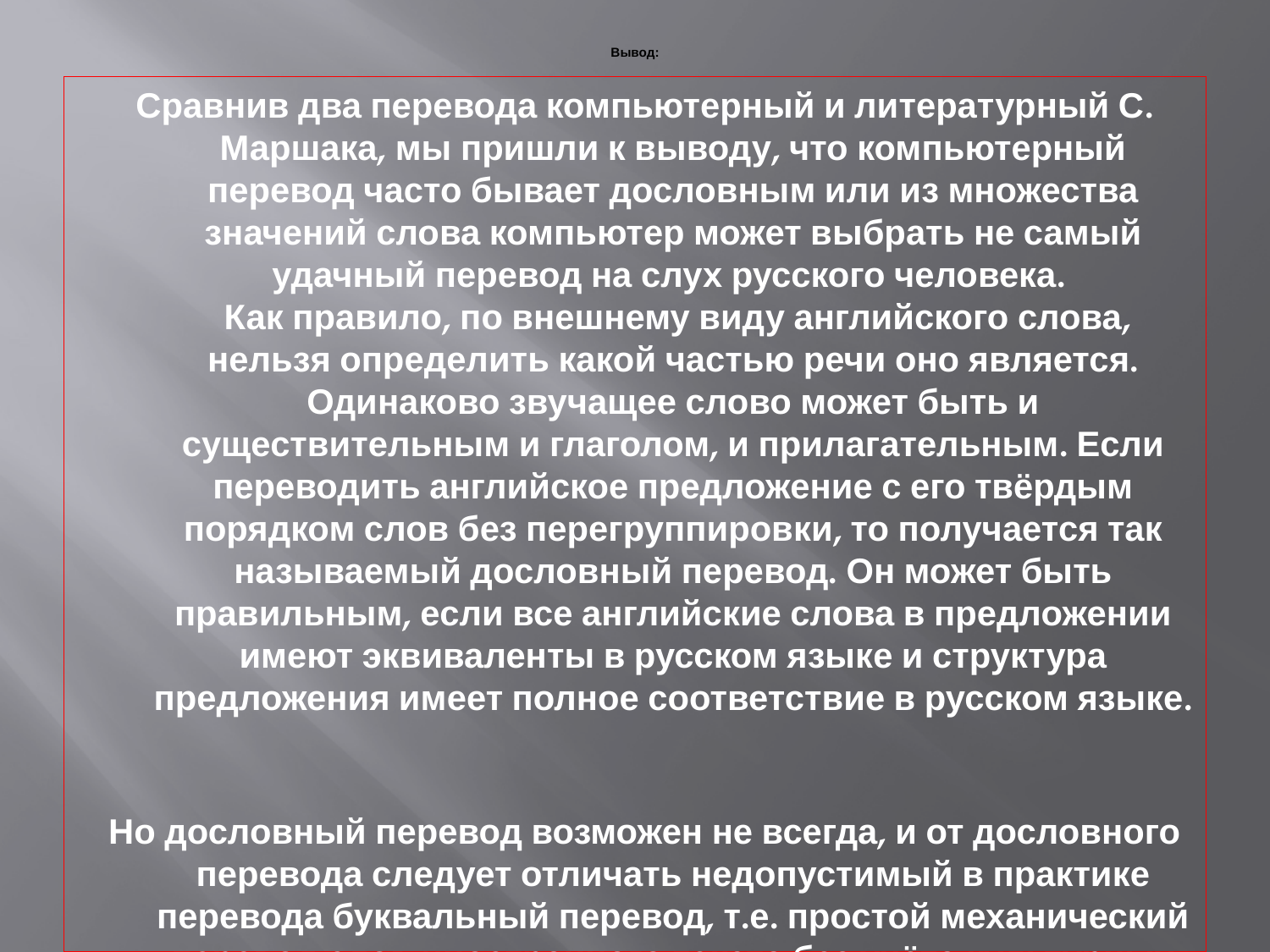

# Вывод:
Сравнив два перевода компьютерный и литературный С. Маршака, мы пришли к выводу, что компьютерный перевод часто бывает дословным или из множества значений слова компьютер может выбрать не самый удачный перевод на слух русского человека.
 Как правило, по внешнему виду английского слова, нельзя определить какой частью речи оно является. Одинаково звучащее слово может быть и существительным и глаголом, и прилагательным. Если переводить английское предложение с его твёрдым порядком слов без перегруппировки, то получается так называемый дословный перевод. Он может быть правильным, если все английские слова в предложении имеют эквиваленты в русском языке и структура предложения имеет полное соответствие в русском языке.
Но дословный перевод возможен не всегда, и от дословного перевода следует отличать недопустимый в практике перевода буквальный перевод, т.е. простой механический перевод слов иностранного текста без учёта культурных особенностей другого языка, национального колорита.